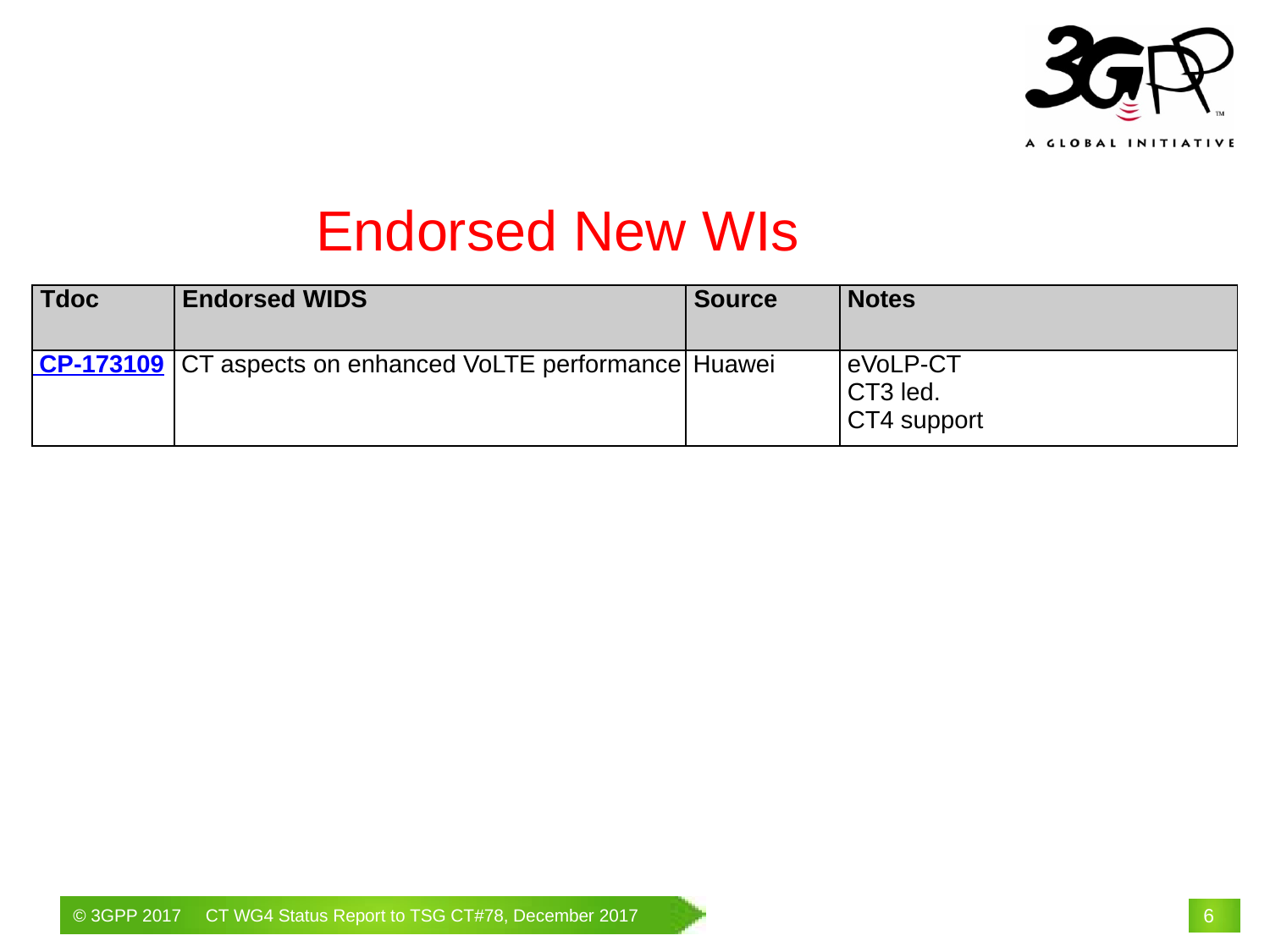

# Endorsed New WIs
| Tdoc | Endorsed WIDS | Source | Notes |
| --- | --- | --- | --- |
| CP-173109 | CT aspects on enhanced VoLTE performance | Huawei | eVoLP-CT CT3 led. CT4 support |